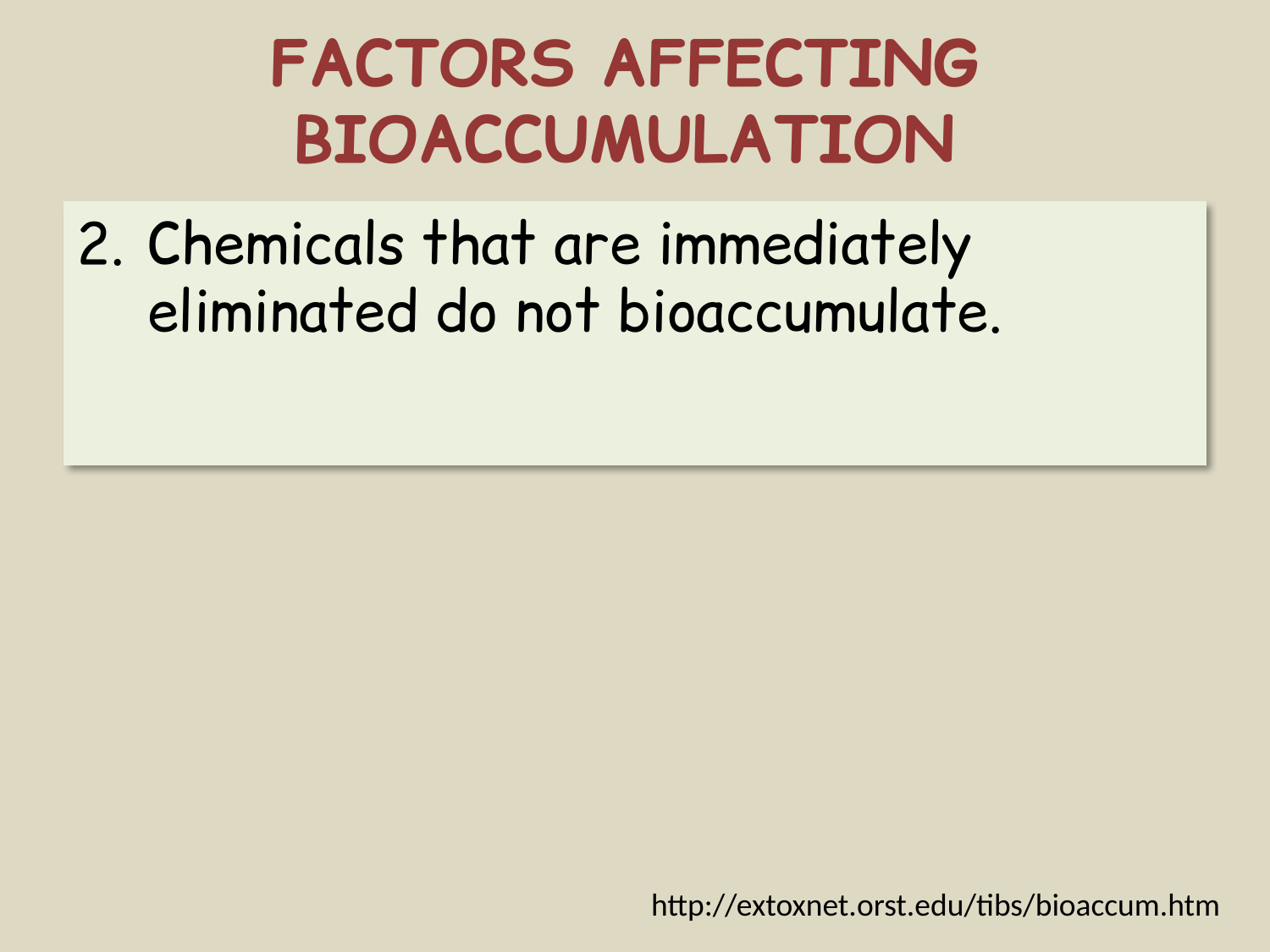

# FACTORS AFFECTING BIOACCUMULATION
Chemicals that are immediately eliminated do not bioaccumulate.

http://extoxnet.orst.edu/tibs/bioaccum.htm